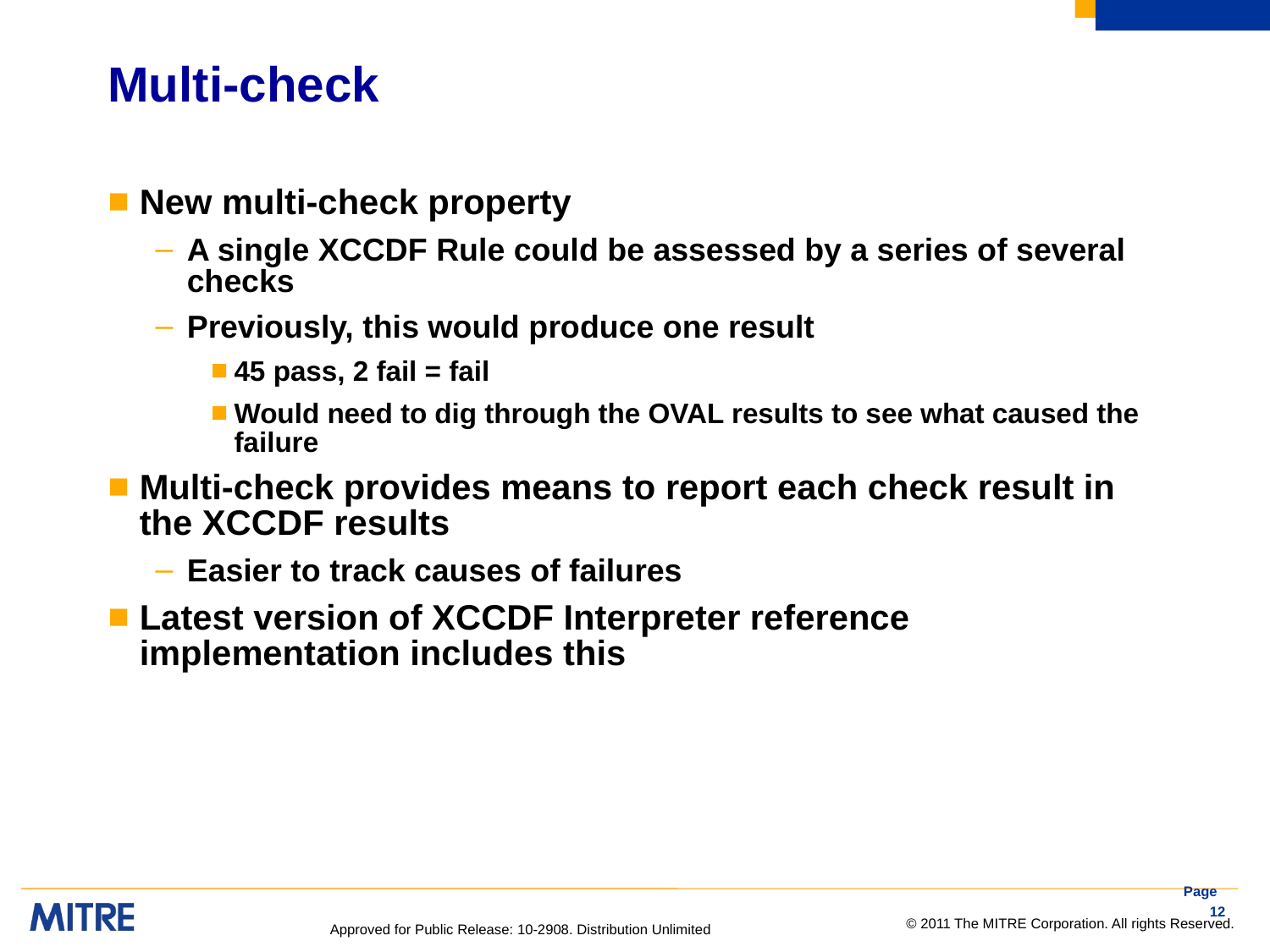

# Multi-check
New multi-check property
A single XCCDF Rule could be assessed by a series of several checks
Previously, this would produce one result
45 pass, 2 fail = fail
Would need to dig through the OVAL results to see what caused the failure
Multi-check provides means to report each check result in the XCCDF results
Easier to track causes of failures
Latest version of XCCDF Interpreter reference implementation includes this
Page  12